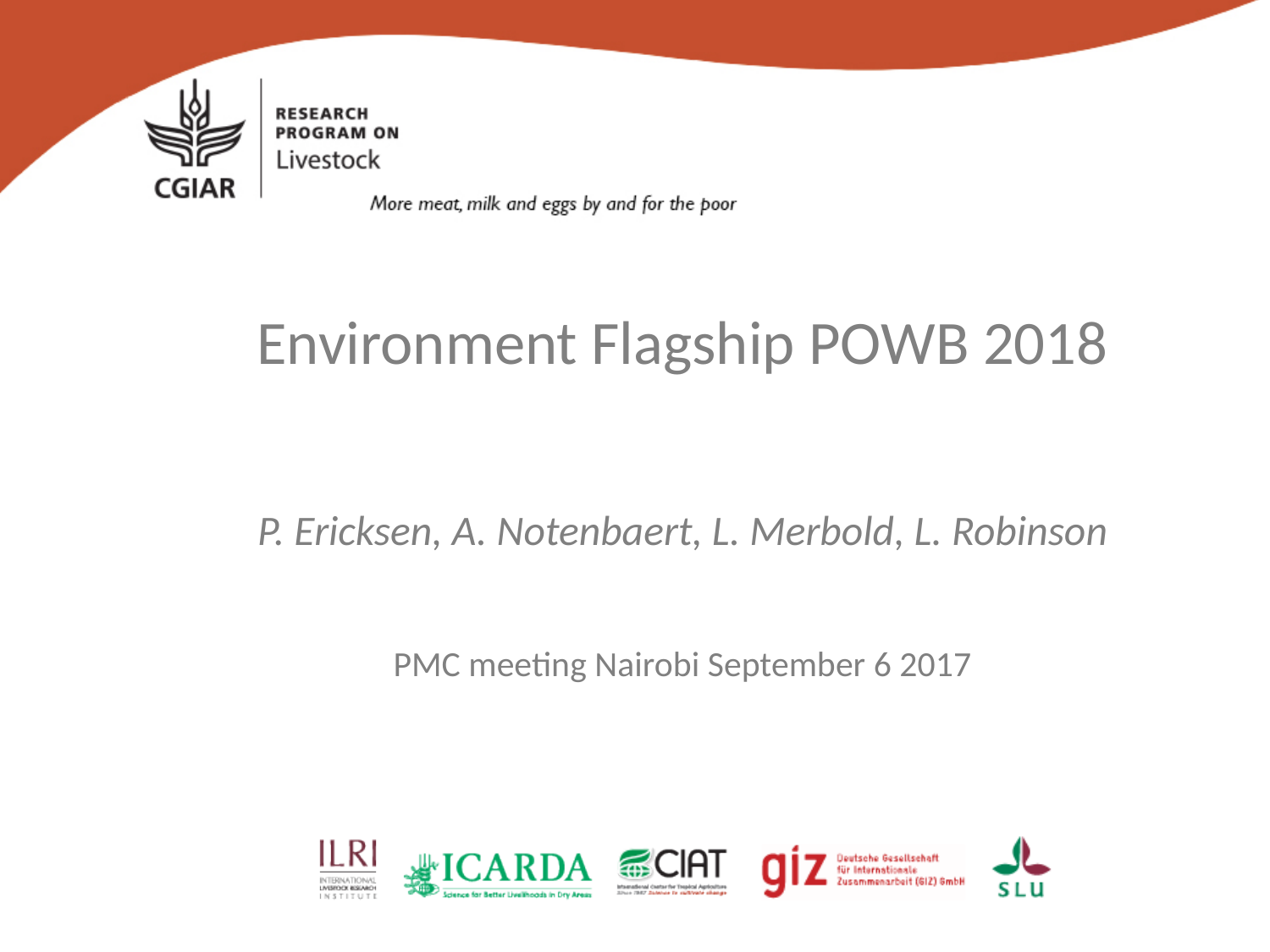

Environment Flagship POWB 2018
P. Ericksen, A. Notenbaert, L. Merbold, L. Robinson
PMC meeting Nairobi September 6 2017